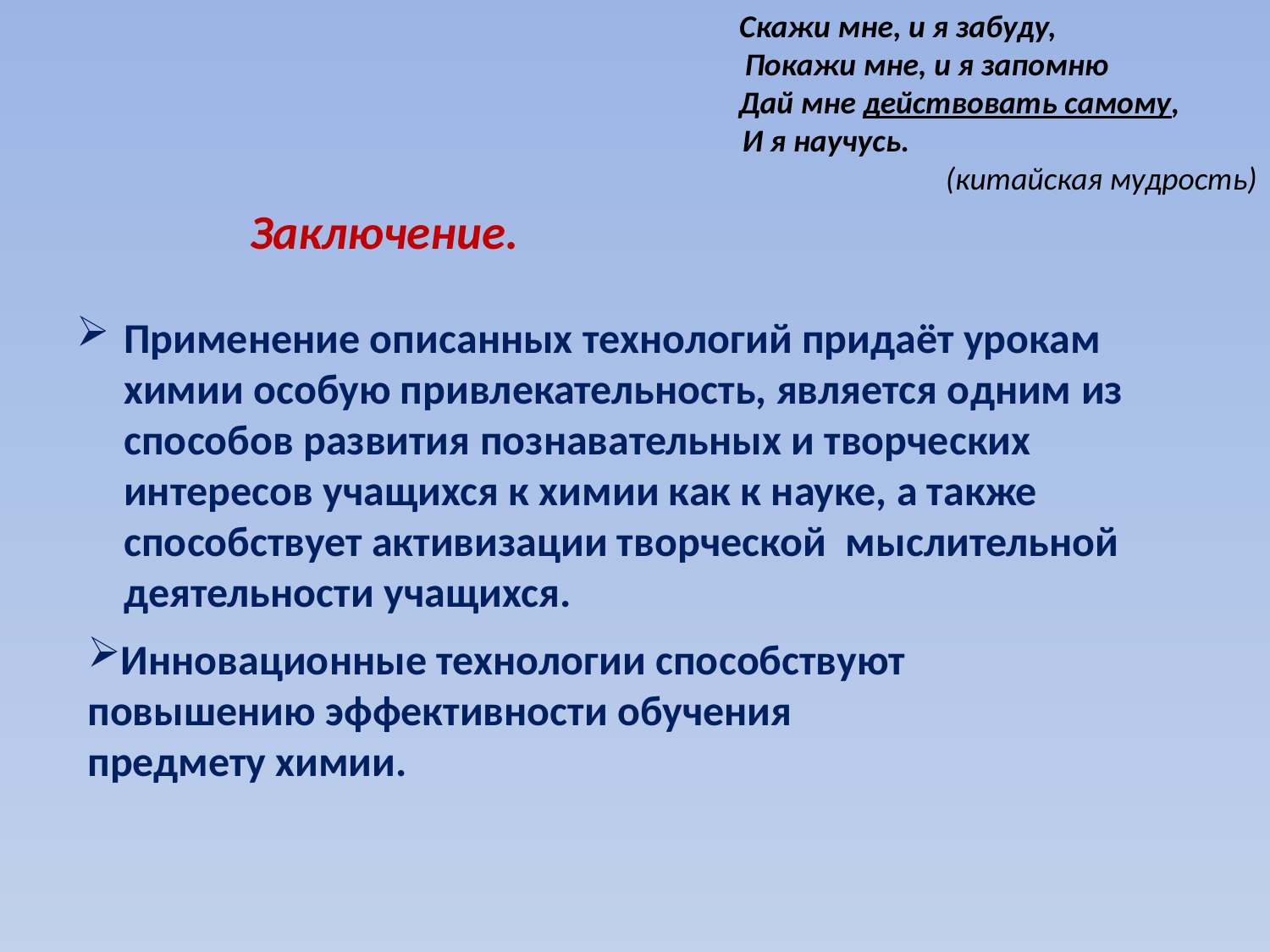

Скажи мне, и я забуду,
                                     Покажи мне, и я запомню
                                               Дай мне действовать самому,
         И я научусь.
(китайская мудрость)
# Заключение.

Применение описанных технологий придаёт урокам химии особую привлекательность, является одним из способов развития познавательных и творческих интересов учащихся к химии как к науке, а также способствует активизации творческой  мыслительной деятельности учащихся.
Инновационные технологии способствуют повышению эффективности обучения предмету химии.